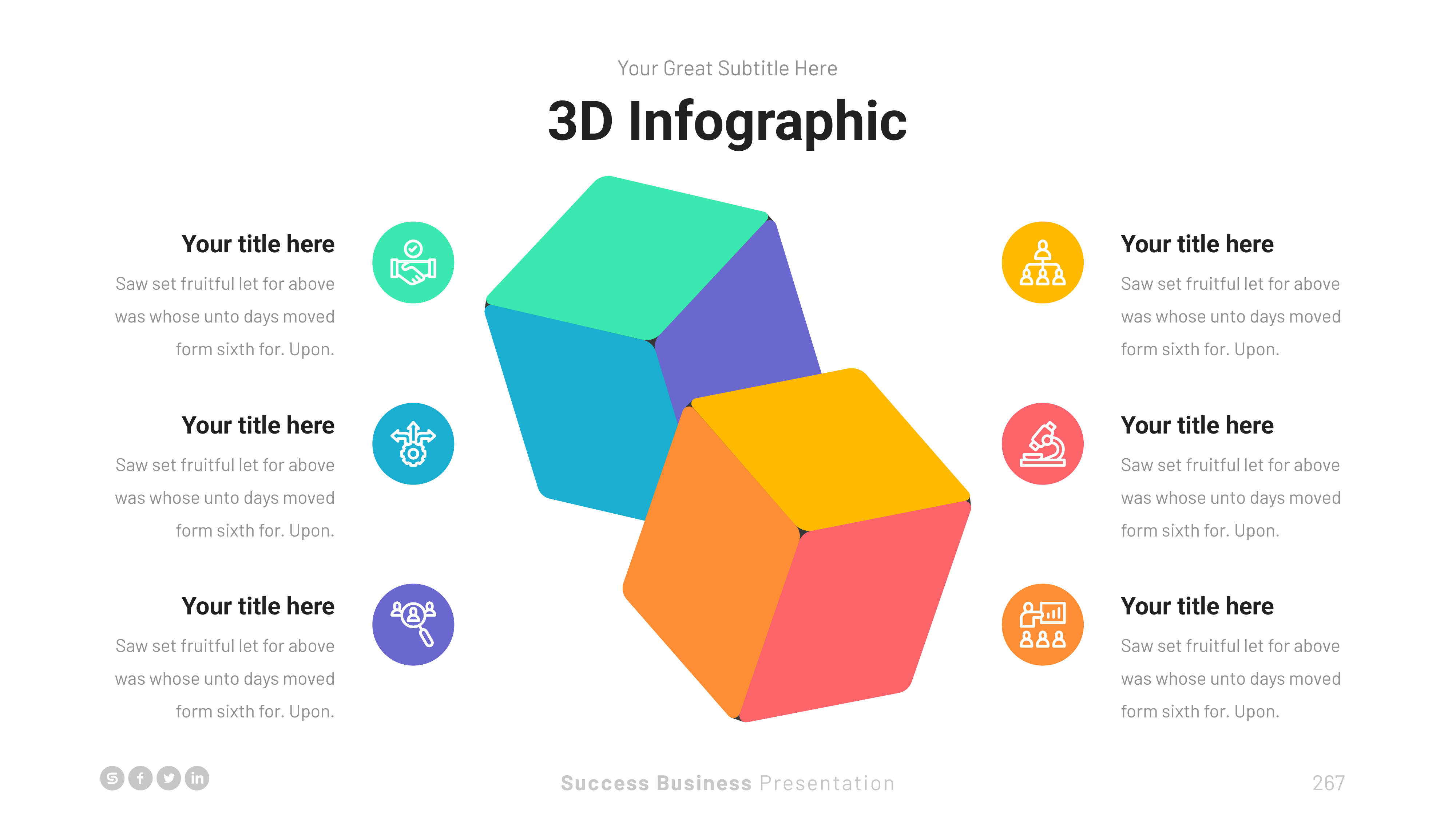

Your Great Subtitle Here
3D Infographic

Your title here
Saw set fruitful let for above was whose unto days moved form sixth for. Upon.
Your title here
Saw set fruitful let for above was whose unto days moved form sixth for. Upon.

Your title here
Saw set fruitful let for above was whose unto days moved form sixth for. Upon.
Your title here
Saw set fruitful let for above was whose unto days moved form sixth for. Upon.

Your title here
Saw set fruitful let for above was whose unto days moved form sixth for. Upon.
Your title here
Saw set fruitful let for above was whose unto days moved form sixth for. Upon.